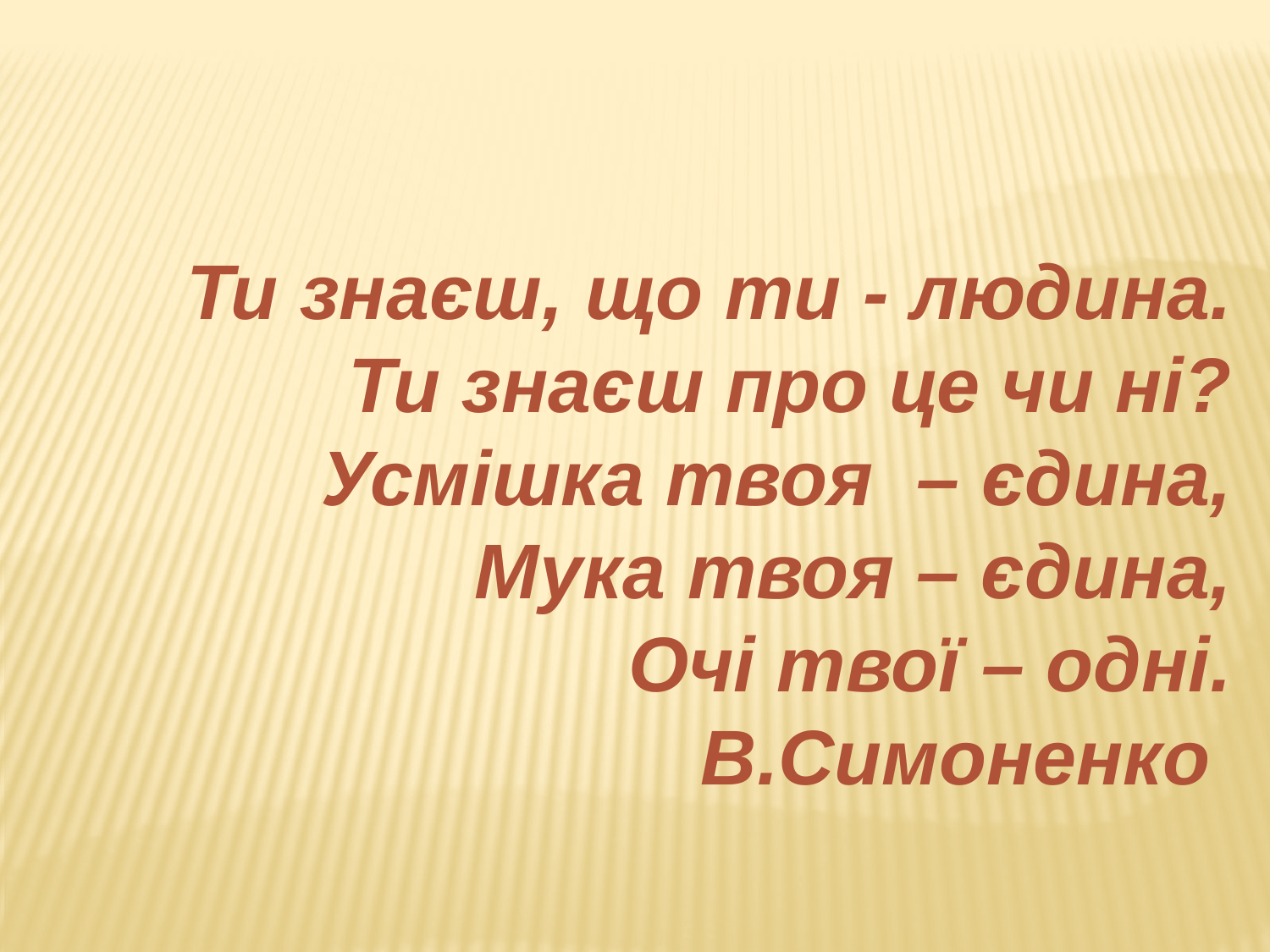

Ти знаєш, що ти - людина.
Ти знаєш про це чи ні?
Усмішка твоя  – єдина,
Мука твоя – єдина,
Очі твої – одні.
В.Симоненко